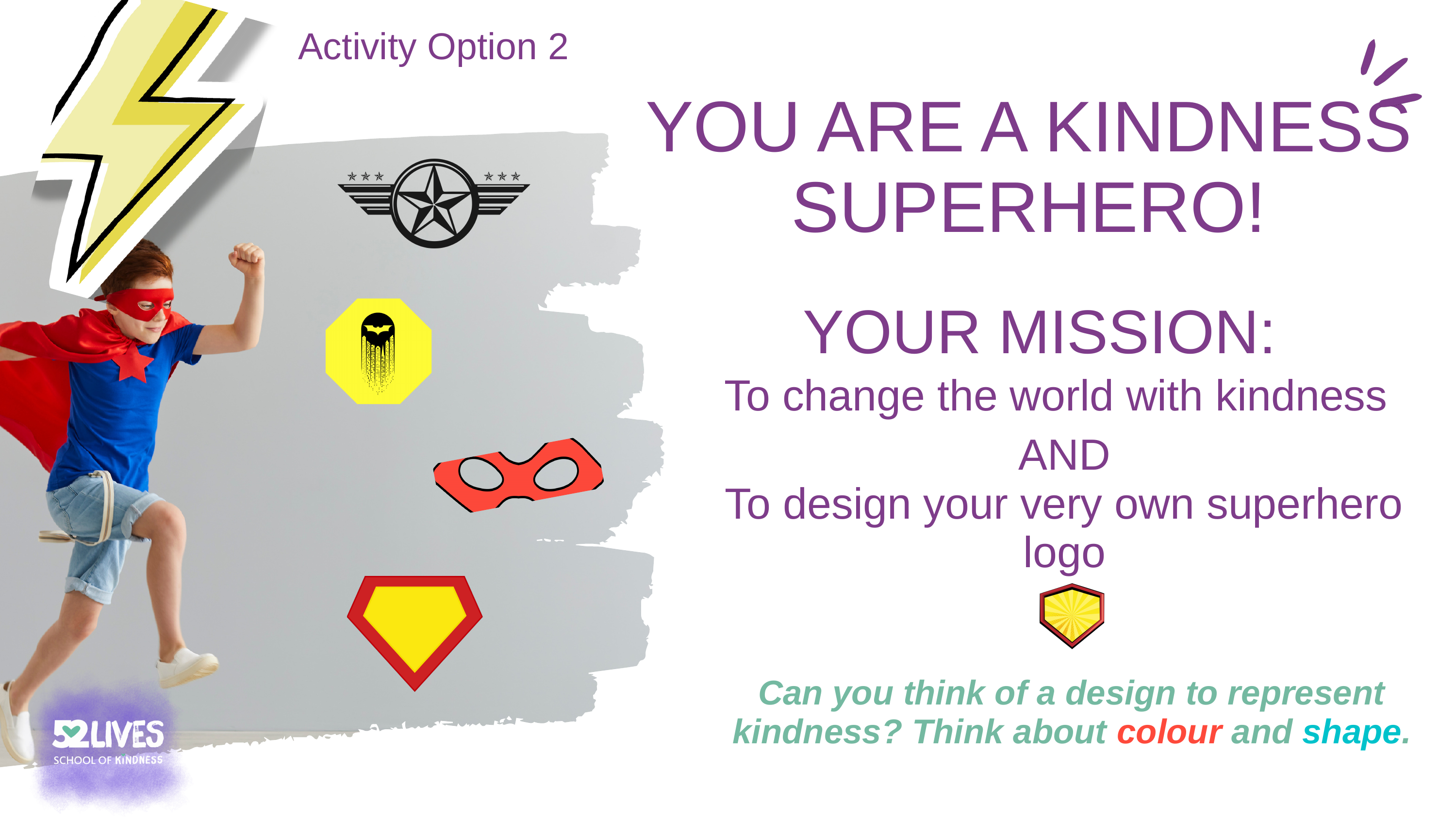

Activity Option 2

YOU ARE A KINDNESS SUPERHERO!

YOUR MISSION:

To change the world with kindness
AND
To design your very own superhero logo

Can you think of a design to represent kindness? Think about colour and shape.